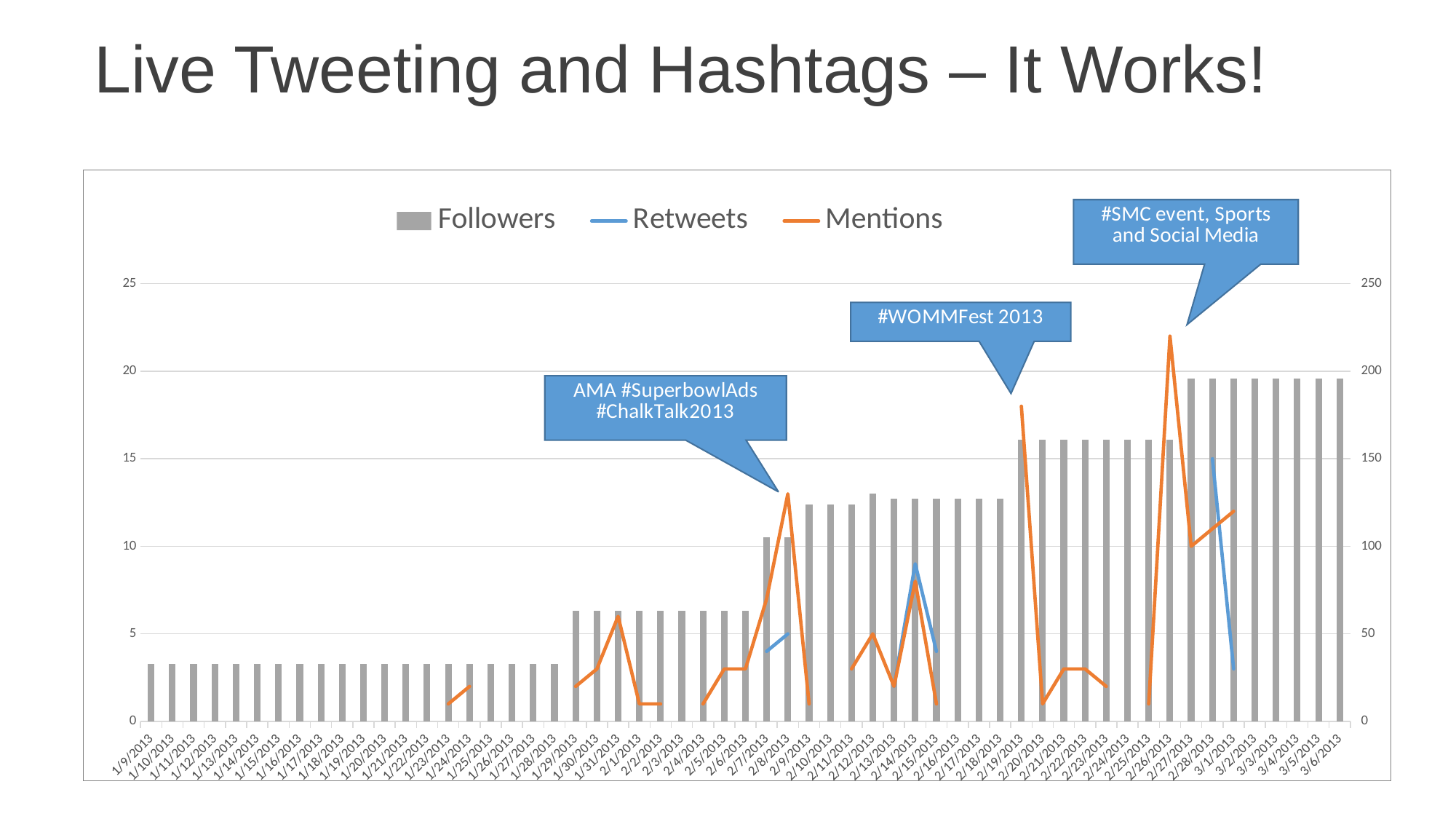

# Live Tweeting and Hashtags – It Works!

### Chart

| Category | Followers | Retweets | Mentions |
|---|---|---|---|
| 41283 | 33.0 | None | None |
| 41284 | 33.0 | None | None |
| 41285 | 33.0 | None | None |
| 41286 | 33.0 | None | None |
| 41287 | 33.0 | None | None |
| 41288 | 33.0 | None | None |
| 41289 | 33.0 | None | None |
| 41290 | 33.0 | None | None |
| 41291 | 33.0 | None | 5.0 |
| 41292 | 33.0 | None | None |
| 41293 | 33.0 | None | None |
| 41294 | 33.0 | None | None |
| 41295 | 33.0 | None | None |
| 41296 | 33.0 | None | None |
| 41297 | 33.0 | None | 1.0 |
| 41298 | 33.0 | None | 2.0 |
| 41299 | 33.0 | None | None |
| 41300 | 33.0 | None | None |
| 41301 | 33.0 | None | None |
| 41302 | 33.0 | None | None |
| 41303 | 63.0 | None | 2.0 |
| 41304 | 63.0 | None | 3.0 |
| 41305 | 63.0 | None | 6.0 |
| 41306 | 63.0 | None | 1.0 |
| 41307 | 63.0 | None | 1.0 |
| 41308 | 63.0 | None | None |
| 41309 | 63.0 | None | 1.0 |
| 41310 | 63.0 | None | 3.0 |
| 41311 | 63.0 | None | 3.0 |
| 41312.098749999997 | 105.0 | 4.0 | 7.0 |
| 41313.16679398148 | 105.0 | 5.0 | 13.0 |
| 41314 | 124.0 | None | 1.0 |
| 41315 | 124.0 | None | None |
| 41316 | 124.0 | None | 3.0 |
| 41317 | 130.0 | None | 5.0 |
| 41318.301620370374 | 127.0 | 2.0 | 2.0 |
| 41319.111331018517 | 127.0 | 9.0 | 8.0 |
| 41320.862696759257 | 127.0 | 4.0 | 1.0 |
| 41321 | 127.0 | None | None |
| 41322.982256944444 | 127.0 | 1.0 | 1.0 |
| 41323 | 127.0 | None | None |
| 41324.056018518517 | 161.0 | 4.0 | 18.0 |
| 41325 | 161.0 | None | 1.0 |
| 41326.119733796295 | 161.0 | 2.0 | 3.0 |
| 41327 | 161.0 | None | 3.0 |
| 41328.118206018517 | 161.0 | None | 2.0 |
| 41329 | 161.0 | None | None |
| 41330 | 161.0 | None | 1.0 |
| 41331 | 161.0 | None | 22.0 |
| 41332.185057870367 | 196.0 | None | 10.0 |
| 41333.092986111114 | 196.0 | 15.0 | 11.0 |
| 41334.846956018519 | 196.0 | 3.0 | 12.0 |
| 41335 | 196.0 | None | None |
| 41336 | 196.0 | None | 3.0 |
| 41337.736064814817 | 196.0 | None | None |
| 41338.167280092595 | 196.0 | None | None |
| 41339 | 196.0 | None | None |